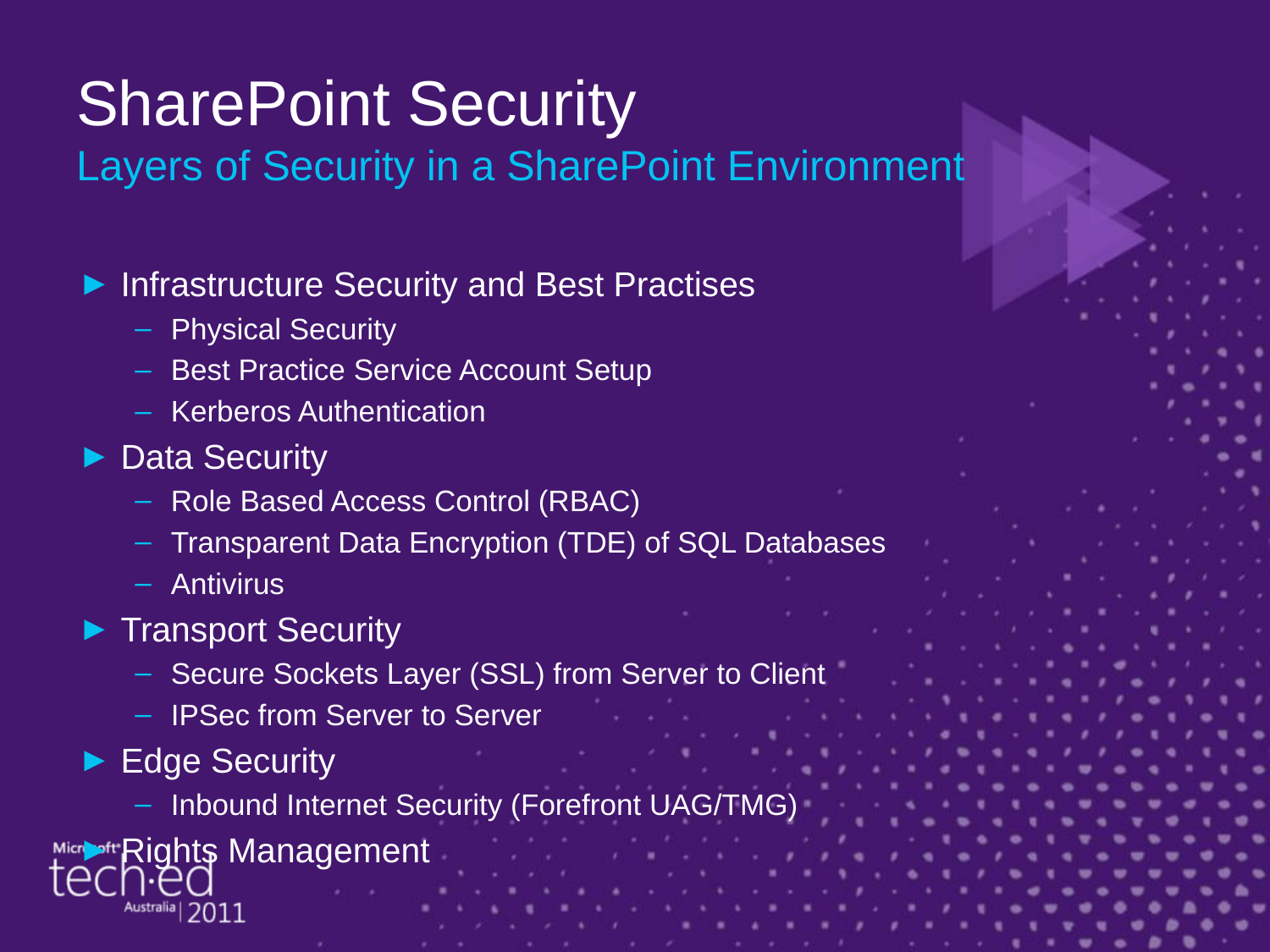

# SharePoint Security Layers of Security in a SharePoint Environment
Infrastructure Security and Best Practises
Physical Security
Best Practice Service Account Setup
Kerberos Authentication
Data Security
Role Based Access Control (RBAC)
Transparent Data Encryption (TDE) of SQL Databases
Antivirus
Transport Security
Secure Sockets Layer (SSL) from Server to Client
IPSec from Server to Server
Edge Security
Inbound Internet Security (Forefront UAG/TMG)
Rights Management